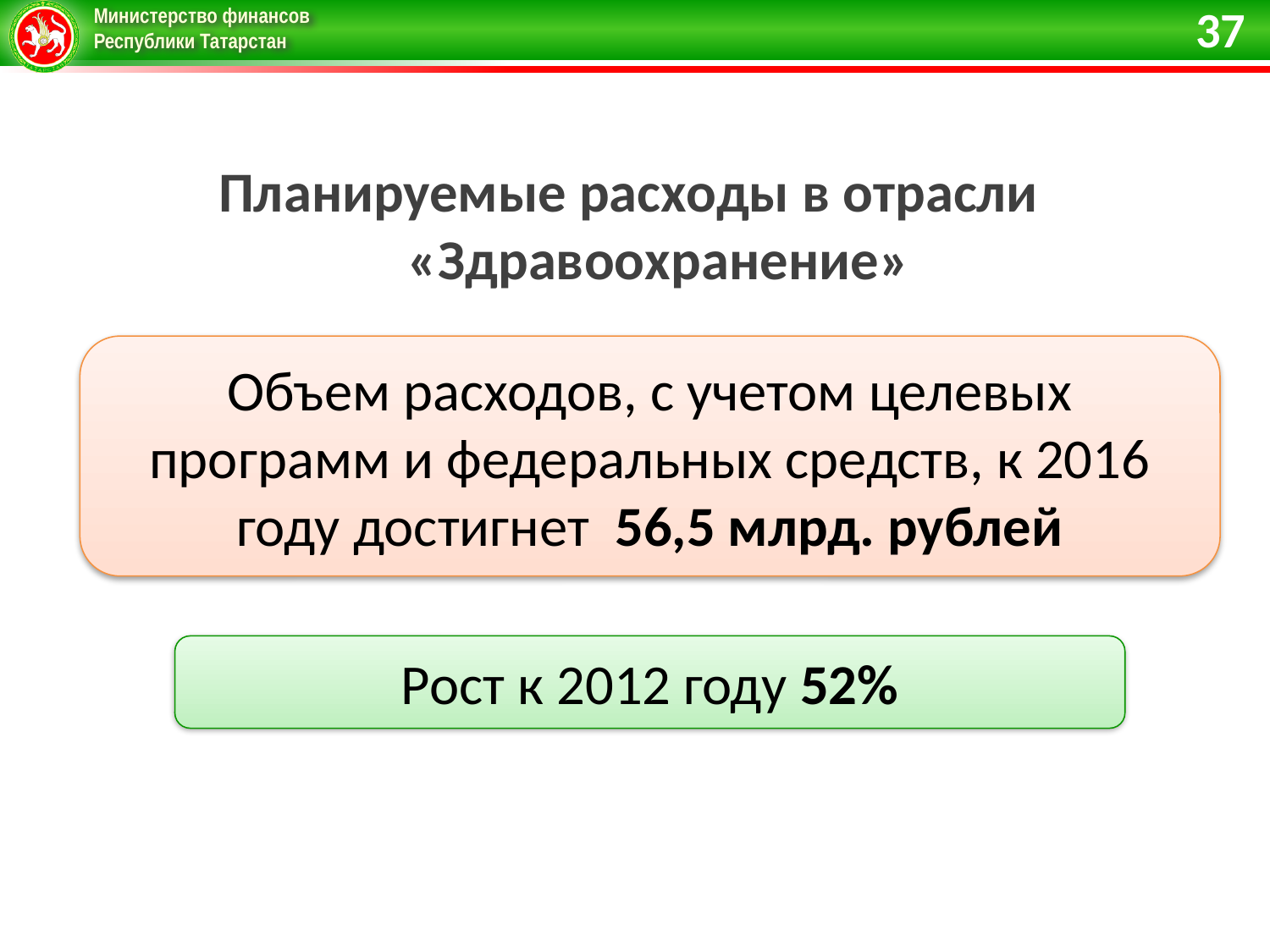

37
Планируемые расходы в отрасли  «Здравоохранение»
Объем расходов, с учетом целевых программ и федеральных средств, к 2016 году достигнет  56,5 млрд. рублей
Рост к 2012 году 52%